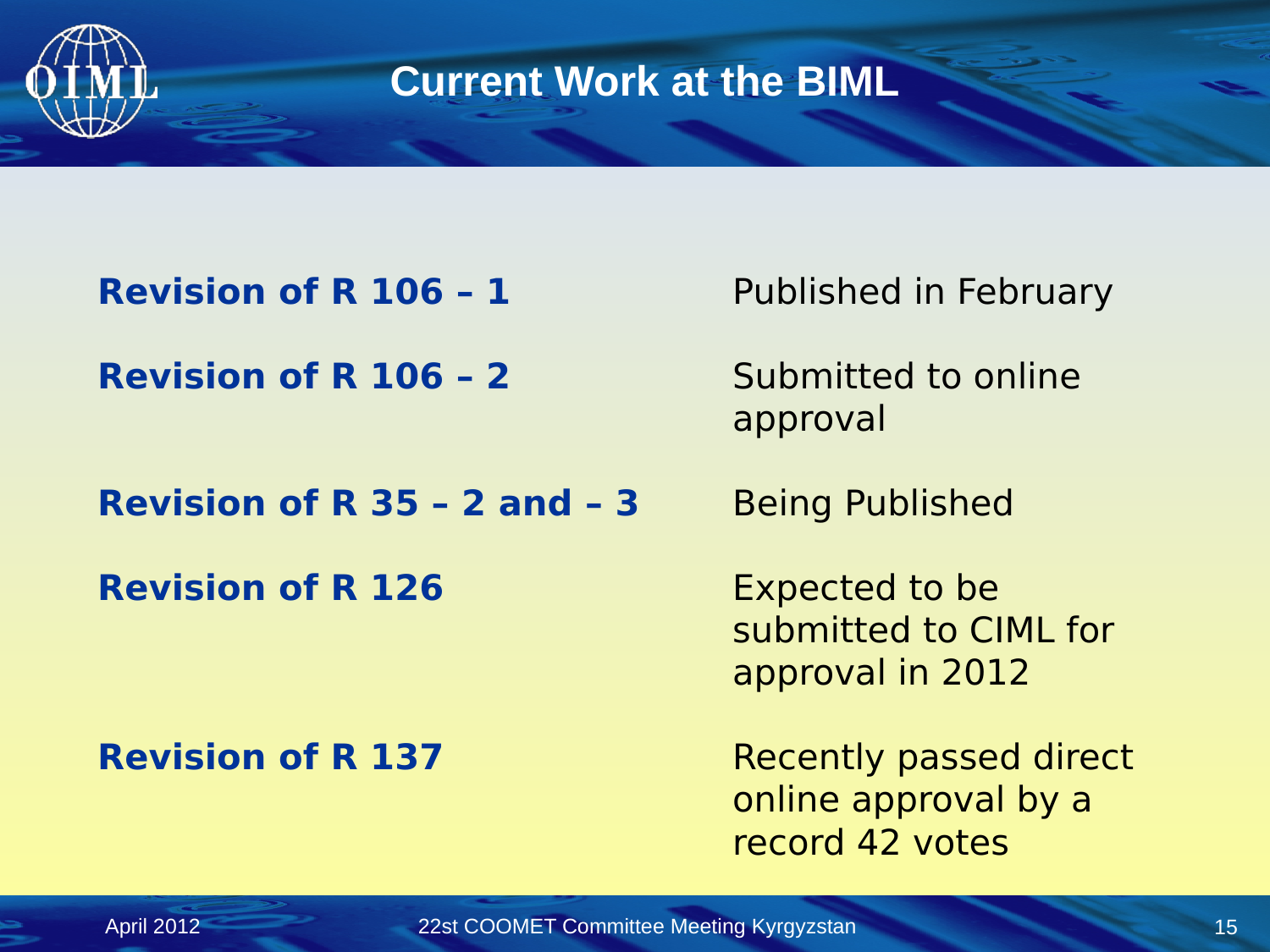

# Current Work at the BIML

Revision of R 106 – 1 		Published in February

Revision of R 106 – 2 		Submitted to online 						approval

Revision of R 35 – 2 and – 3	Being Published

Revision of R 126			Expected to be 						submitted to CIML for 					approval in 2012

Revision of R 137			Recently passed direct 					online approval by a 						record 42 votes
 April 2012
22st COOMET Committee Meeting Kyrgyzstan
15